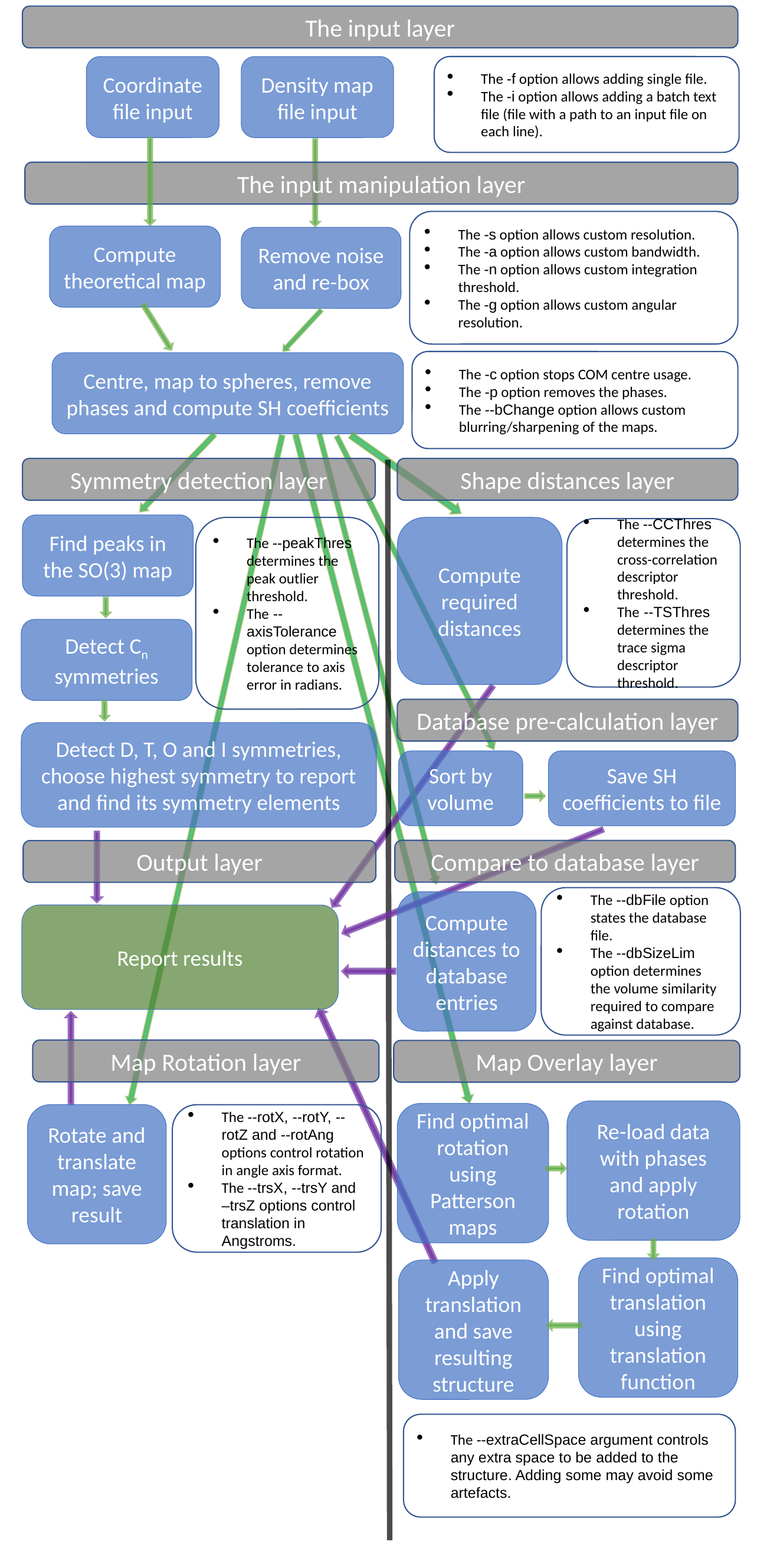

The input layer
Coordinate file input
Density map file input
The -f option allows adding single file.
The -i option allows adding a batch text file (file with a path to an input file on each line).

The input manipulation layer
The -s option allows custom resolution.
The -a option allows custom bandwidth.
The -n option allows custom integration threshold.
The -g option allows custom angular resolution.
Compute theoretical map
Remove noise and re-box

The -c option stops COM centre usage.
The -p option removes the phases.
The --bChange option allows custom blurring/sharpening of the maps.
Centre, map to spheres, remove phases and compute SH coefficients

Symmetry detection layer
Shape distances layer
Find peaks in the SO(3) map
The --peakThres determines the peak outlier threshold.
The --axisTolerance option determines tolerance to axis error in radians.
Compute required distances
The --CCThres determines the cross-correlation descriptor threshold.
The --TSThres determines the trace sigma descriptor threshold.

Detect Cn symmetries

Database pre-calculation layer

Detect D, T, O and I symmetries, choose highest symmetry to report and find its symmetry elements

Sort by volume
Save SH coefficients to file

Compare to database layer
Output layer
The --dbFile option states the database file.
The --dbSizeLim option determines the volume similarity required to compare against database.
Compute distances to database entries
Report results

Map Rotation layer
Map Overlay layer
Re-load data with phases and apply rotation
Find optimal rotation using Patterson maps
Rotate and translate map; save result
The --rotX, --rotY, --rotZ and --rotAng options control rotation in angle axis format.
The --trsX, --trsY and –trsZ options control translation in Angstroms.

Find optimal translation using translation function
Apply translation and save resulting structure

The --extraCellSpace argument controls any extra space to be added to the structure. Adding some may avoid some artefacts.